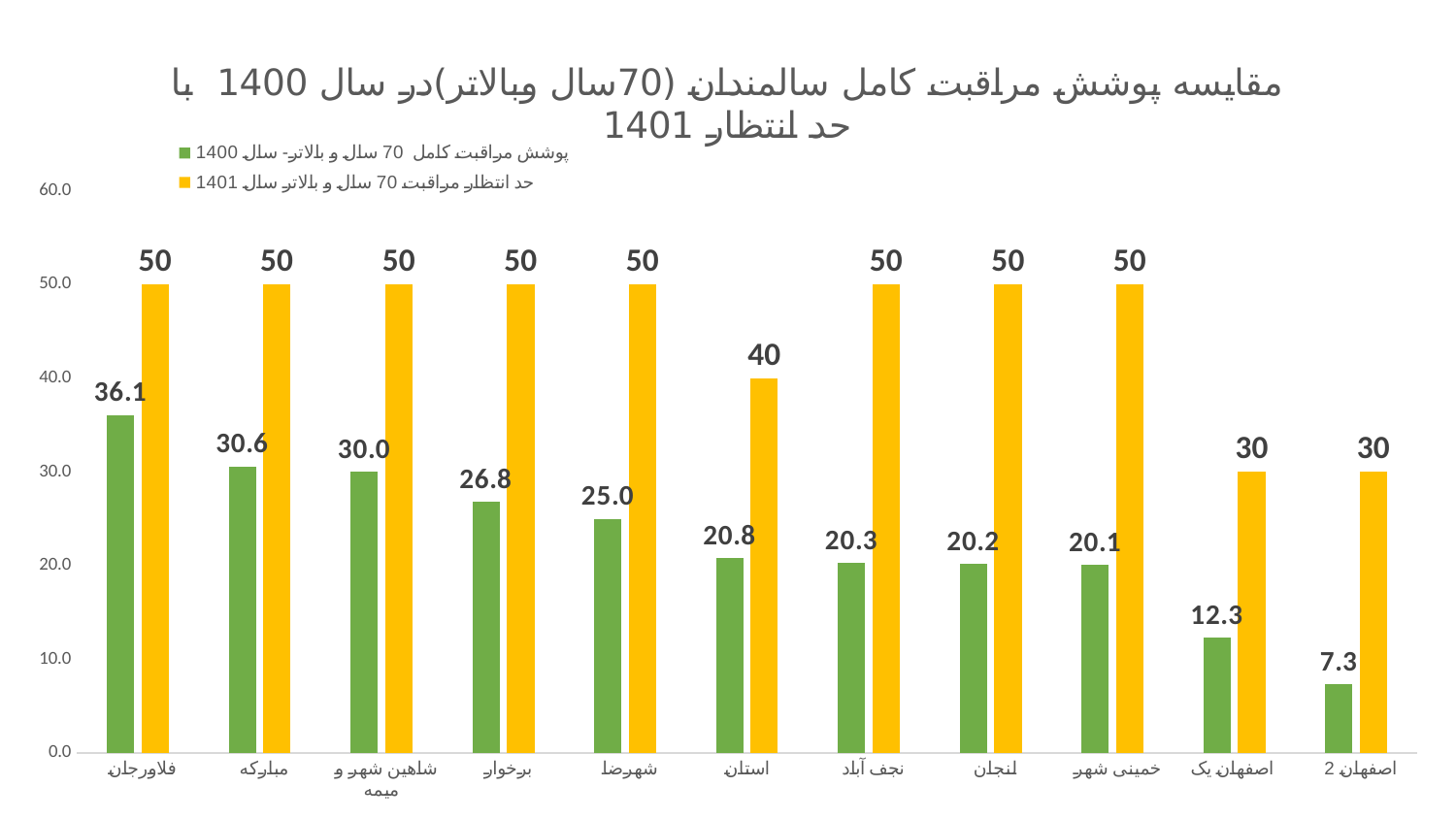

### Chart: مقایسه پوشش مراقبت کامل سالمندان (70سال وبالاتر)در سال 1400  با حد انتظار 1401

| Category | پوشش مراقبت کامل  70 سال و بالاتر- سال 1400 | حد انتظار مراقبت 70 سال و بالاتر سال 1401 |
|---|---|---|
|   فلاورجان | 36.08 | 50.0 |
|   مبارکه | 30.6 | 50.0 |
|   شاهین شهر و میمه | 30.03 | 50.0 |
|   برخوار | 26.78 | 50.0 |
|   شهرضا | 25.01 | 50.0 |
| استان | 20.78 | 40.0 |
|   نجف آباد | 20.32 | 50.0 |
|   لنجان | 20.19 | 50.0 |
|   خمینی شهر | 20.06 | 50.0 |
| اصفهان یک  | 12.29 | 30.0 |
|   اصفهان 2 | 7.32 | 30.0 |